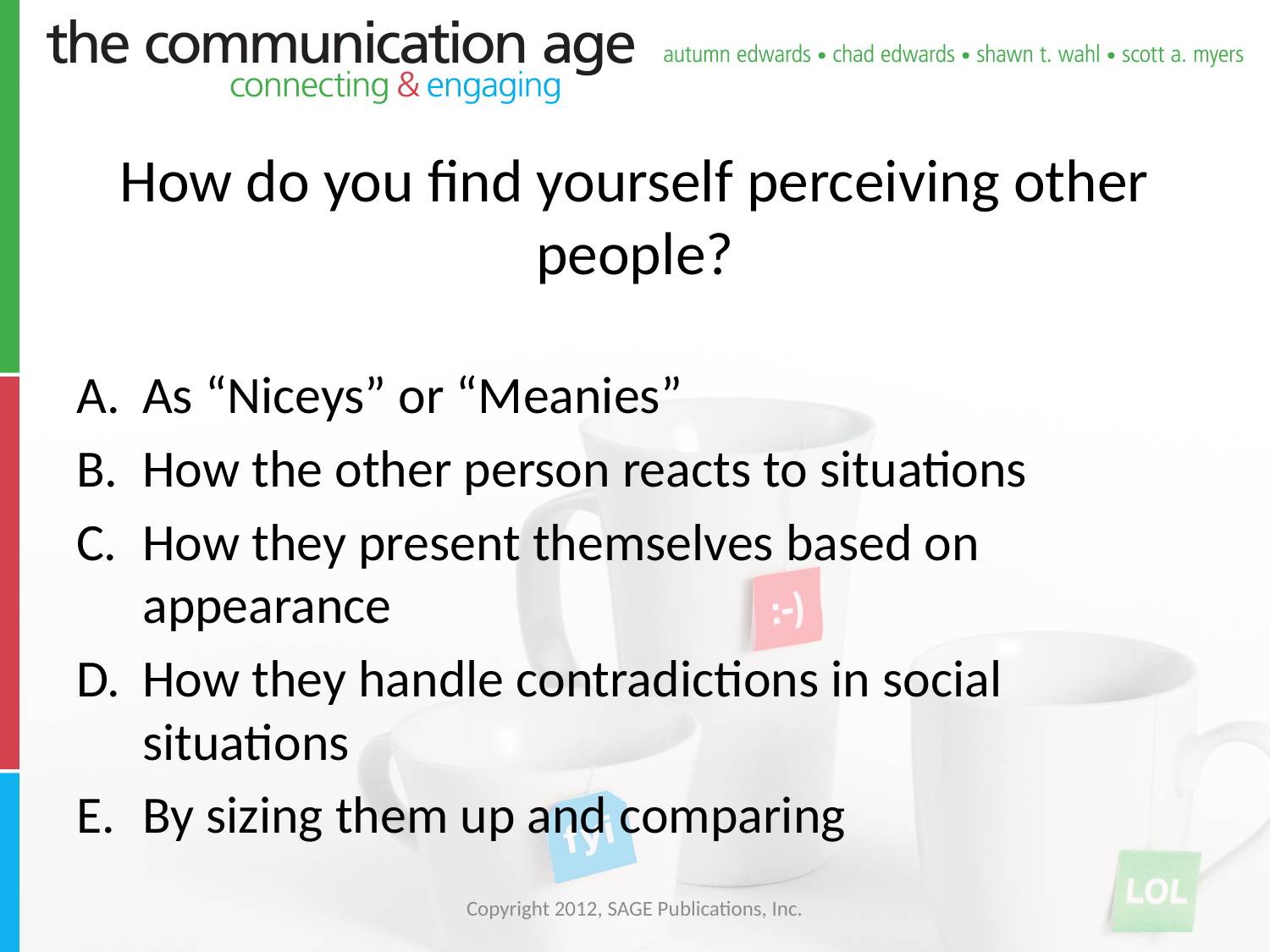

# How do you find yourself perceiving other people?
As “Niceys” or “Meanies”
How the other person reacts to situations
How they present themselves based on appearance
How they handle contradictions in social situations
By sizing them up and comparing
Copyright 2012, SAGE Publications, Inc.